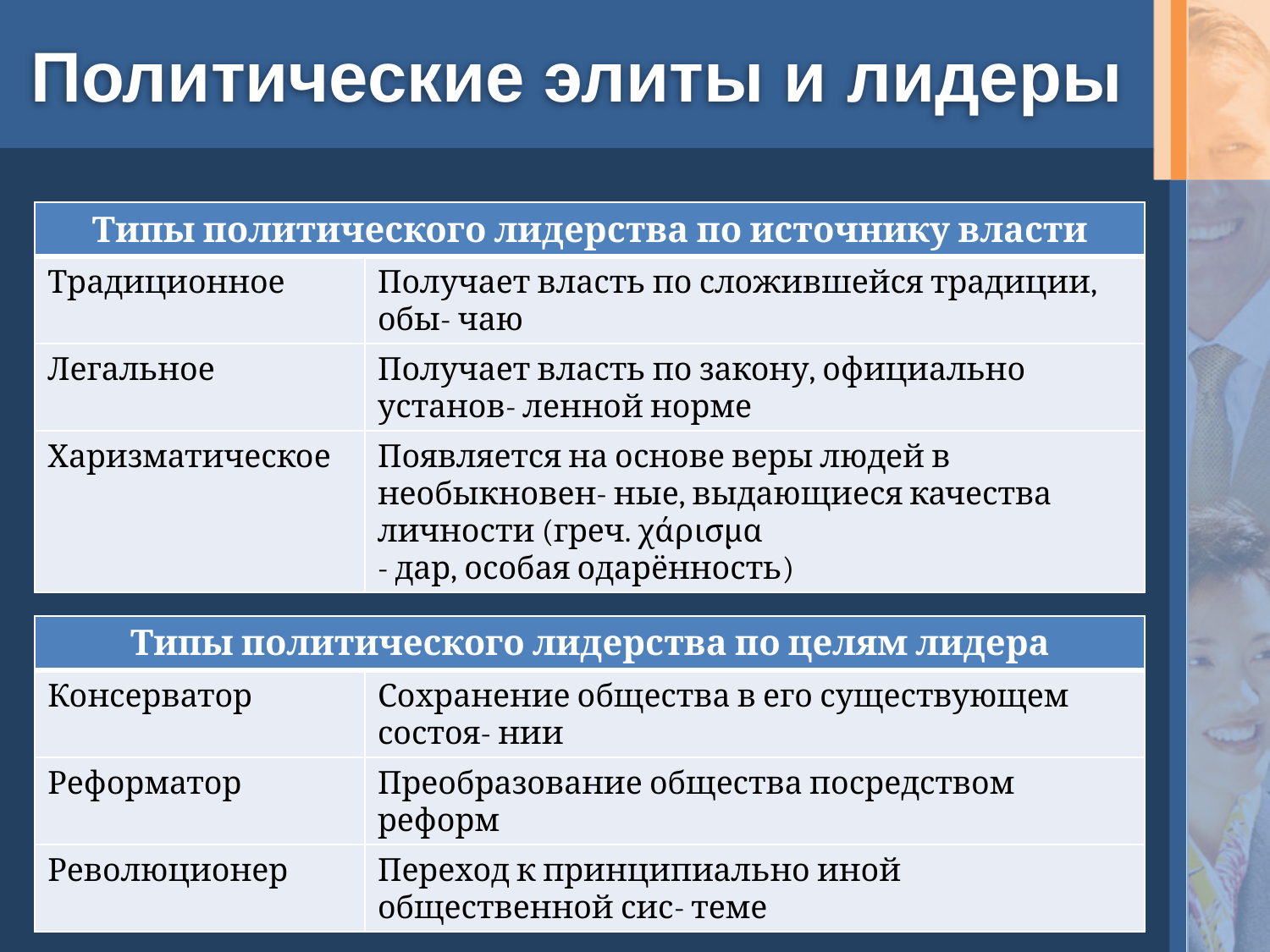

# Политические элиты и лидеры
| Типы политического лидерства по источнику власти |  |
| --- | --- |
| Традиционное | Получает власть по сложившейся традиции, обы- чаю |
| Легальное | Получает власть по закону, официально установ- ленной норме |
| Харизматическое | Появляется на основе веры людей в необыкновен- ные, выдающиеся качества личности (греч. χάρισμα - дар, особая одарённость) |
| Типы политического лидерства по целям лидера |  |
| --- | --- |
| Консерватор | Сохранение общества в его существующем состоя- нии |
| Реформатор | Преобразование общества посредством реформ |
| Революционер | Переход к принципиально иной общественной сис- теме |